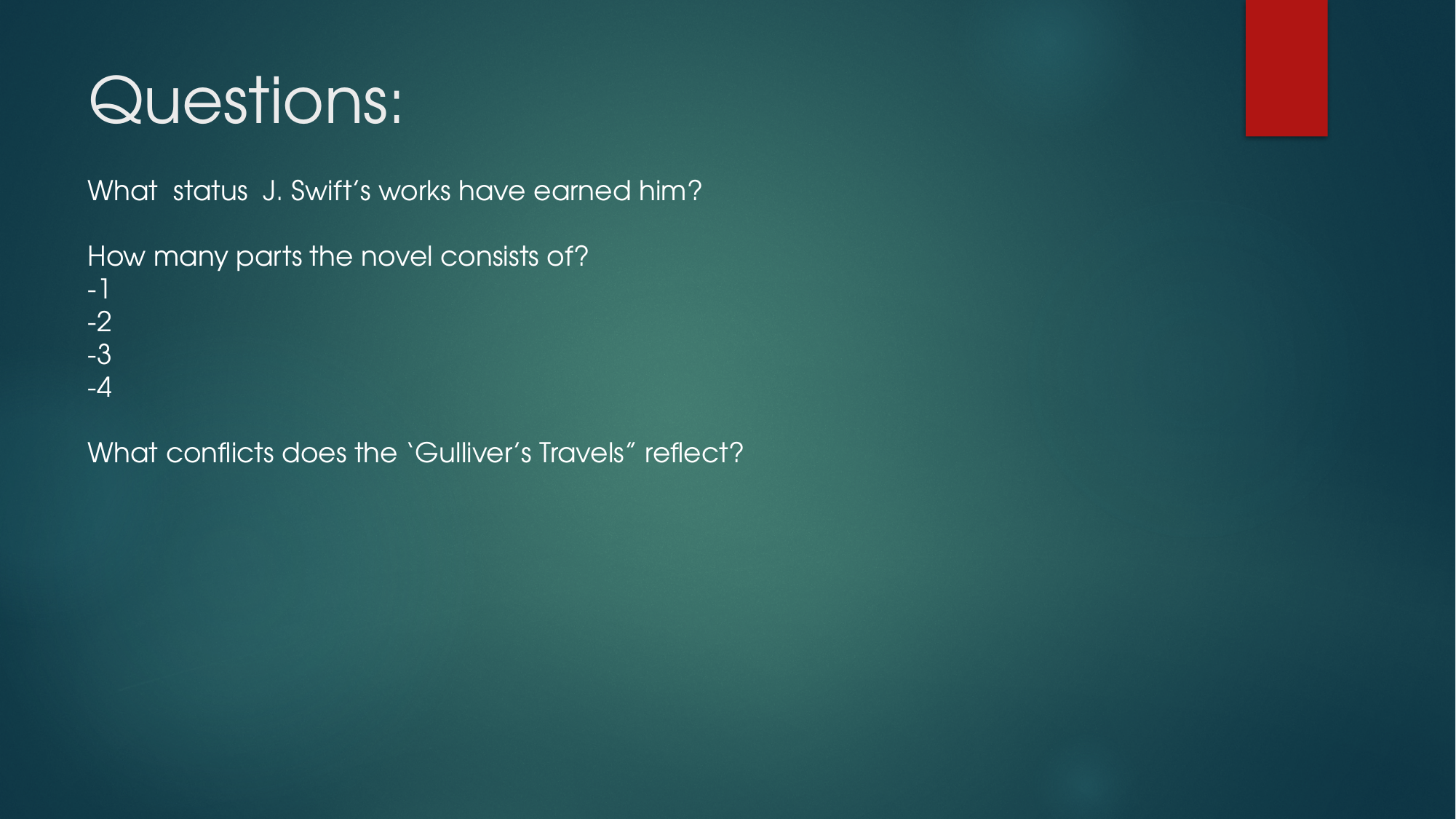

# Questions:
What  status  J. Swift’s works have earned him?

How many parts the novel consists of?
-1
-2
-3
-4

What conflicts does the ‘Gulliver’s Travels” reflect?